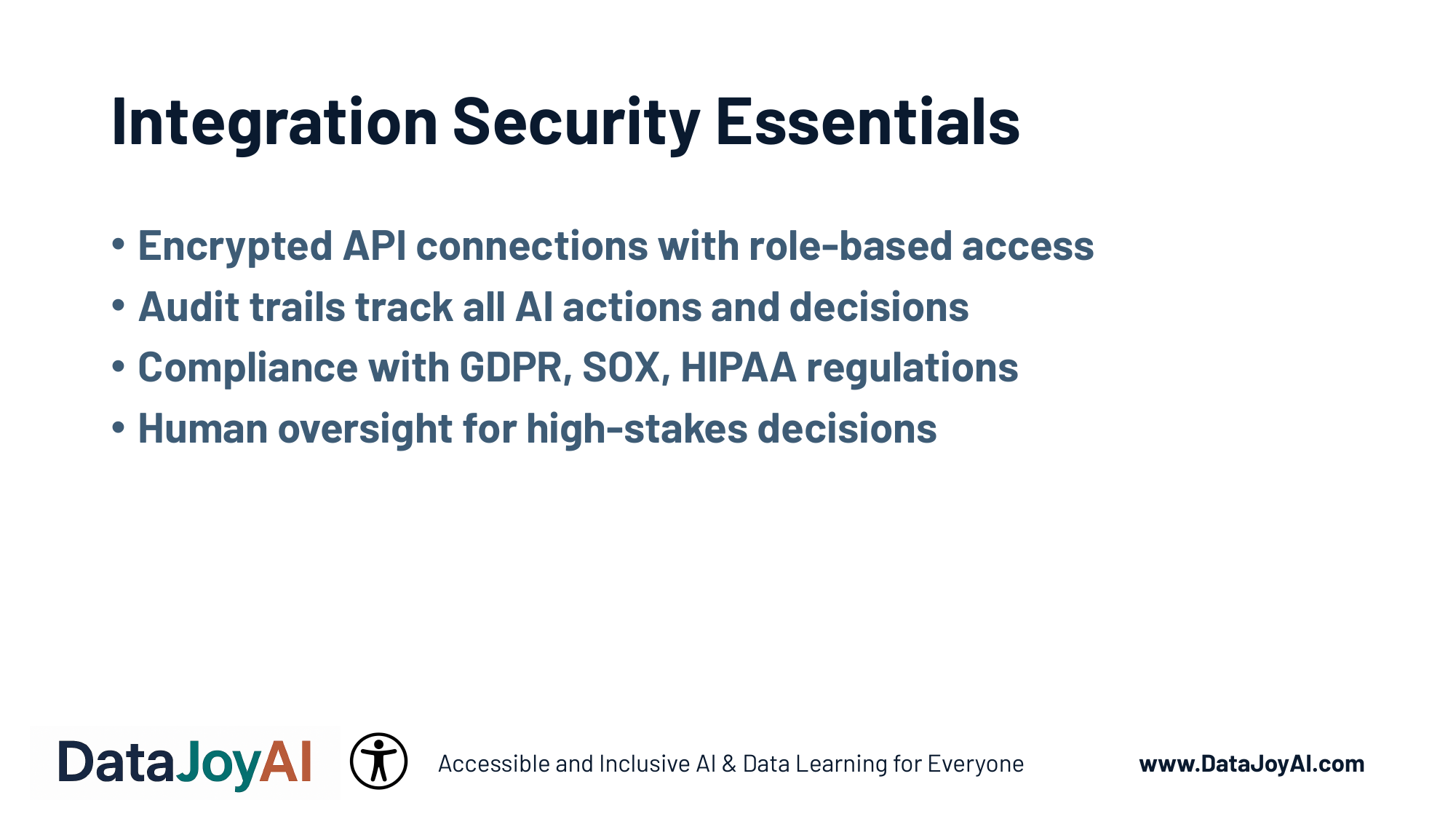

# Integration Security Essentials
Encrypted API connections with role-based access
Audit trails track all AI actions and decisions
Compliance with GDPR, SOX, HIPAA regulations
Human oversight for high-stakes decisions